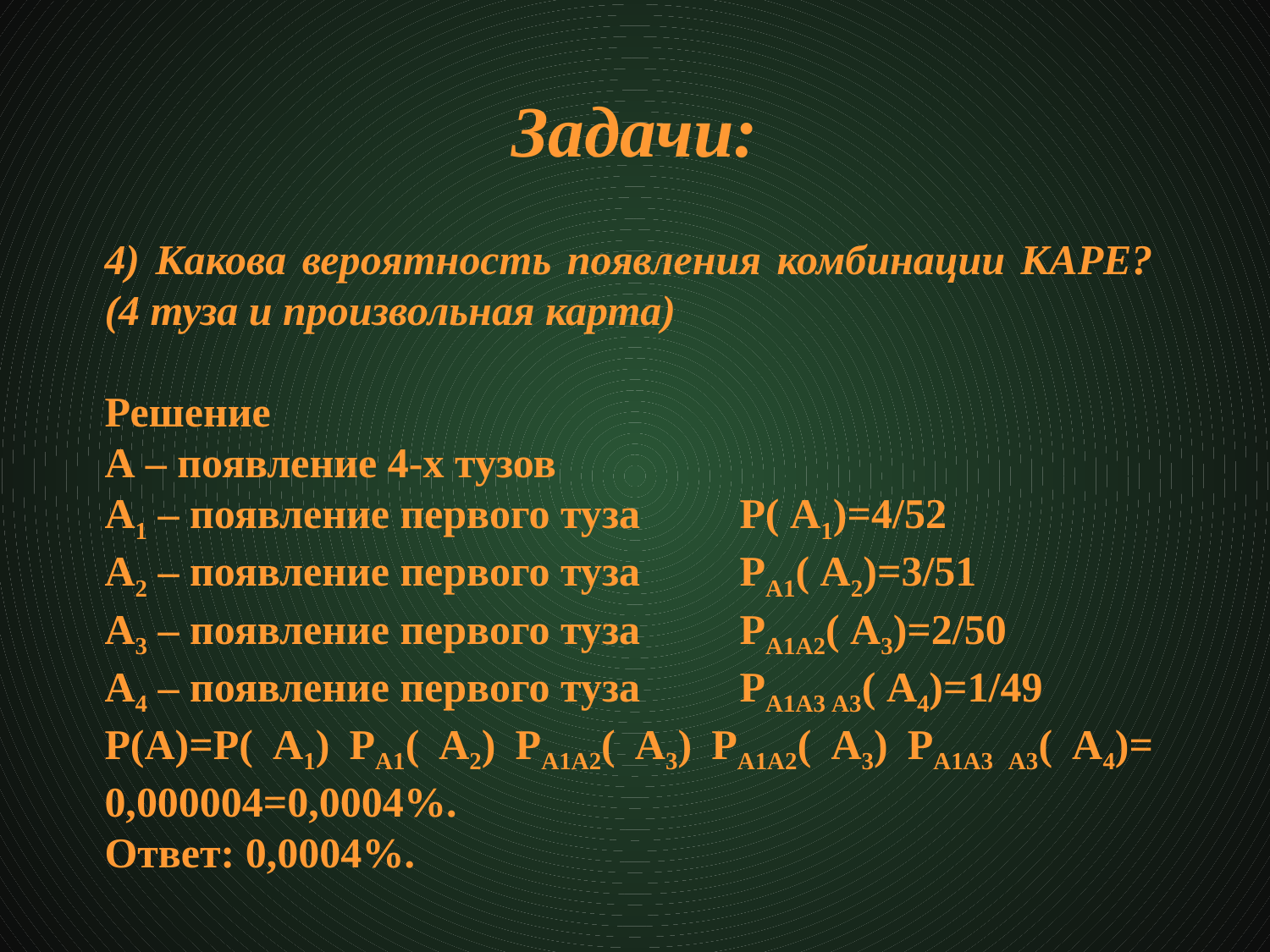

# Задачи:
4) Какова вероятность появления комбинации КАРЕ? (4 туза и произвольная карта)

Решение
А – появление 4-х тузов
А1 – появление первого туза 	Р( А1)=4/52
А2 – появление первого туза 	РА1( А2)=3/51
А3 – появление первого туза 	РА1А2( А3)=2/50
А4 – появление первого туза 	РА1А3 А3( А4)=1/49
Р(А)=Р( А1) РА1( А2) РА1А2( А3) РА1А2( А3) РА1А3 А3( А4)= 0,000004=0,0004%.
Ответ: 0,0004%.